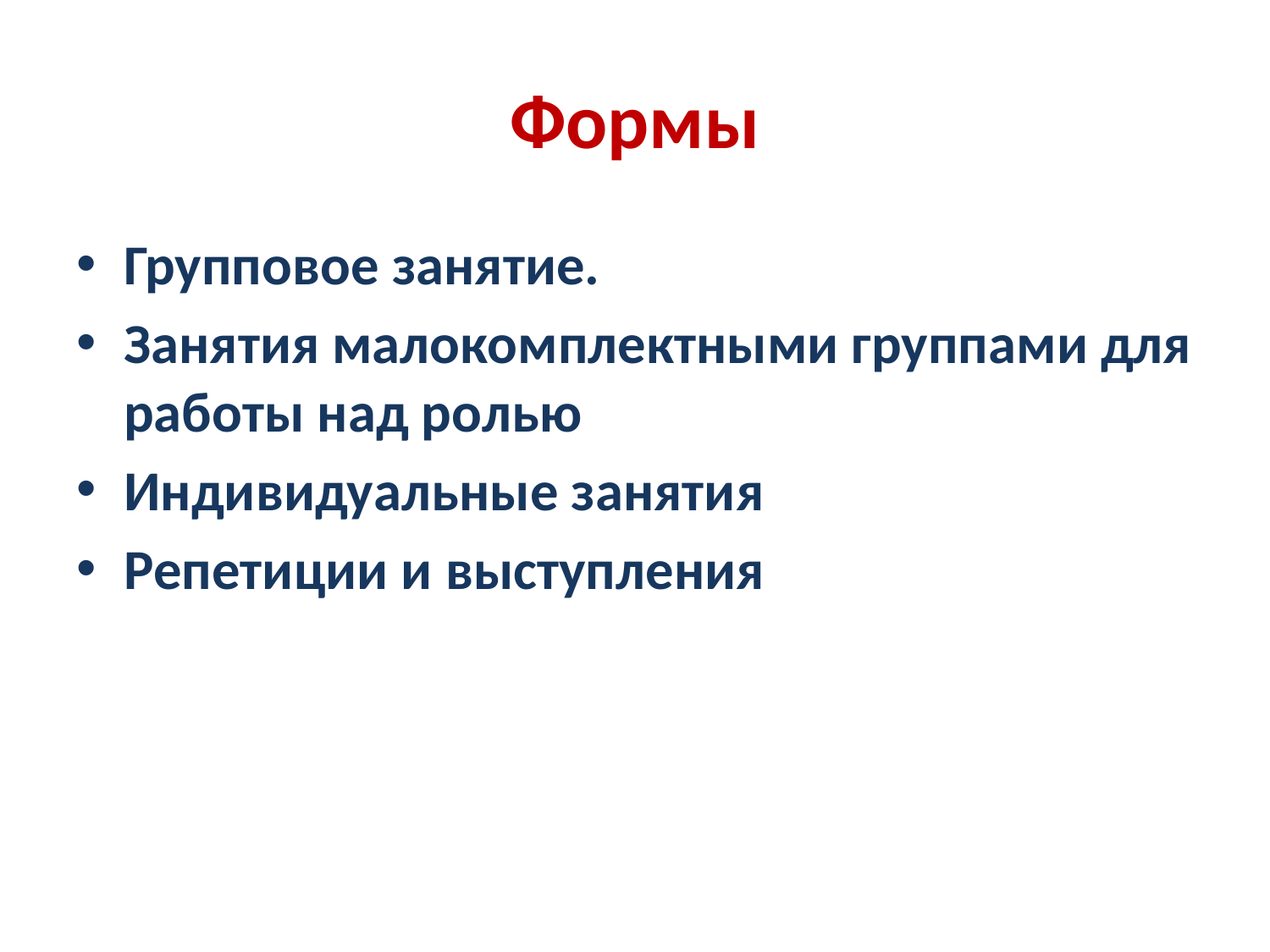

# Формы
Групповое занятие.
Занятия малокомплектными группами для работы над ролью
Индивидуальные занятия
Репетиции и выступления